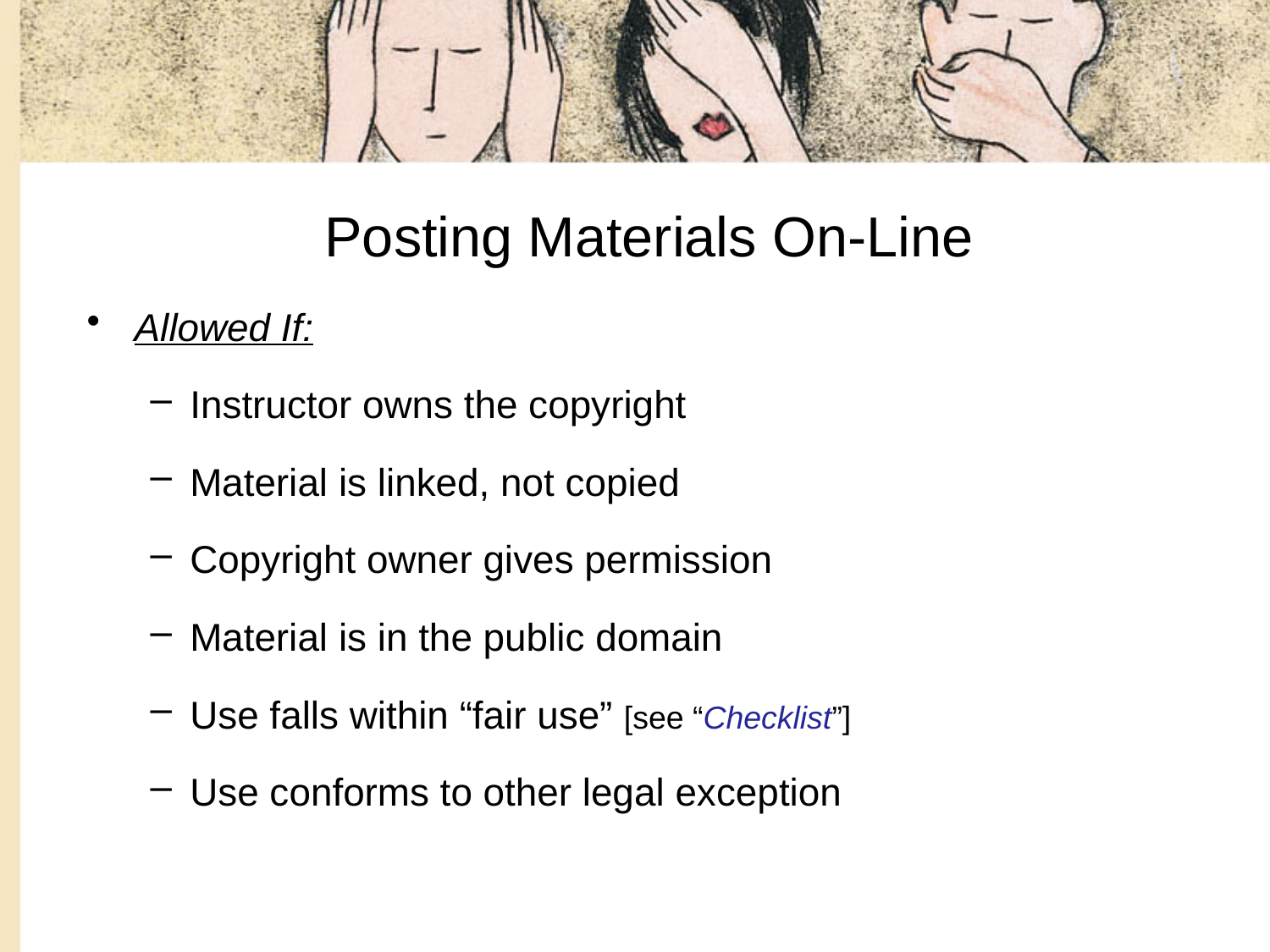

# Posting Materials On-Line
Allowed If:
Instructor owns the copyright
Material is linked, not copied
Copyright owner gives permission
Material is in the public domain
Use falls within “fair use” [see “Checklist”]
Use conforms to other legal exception